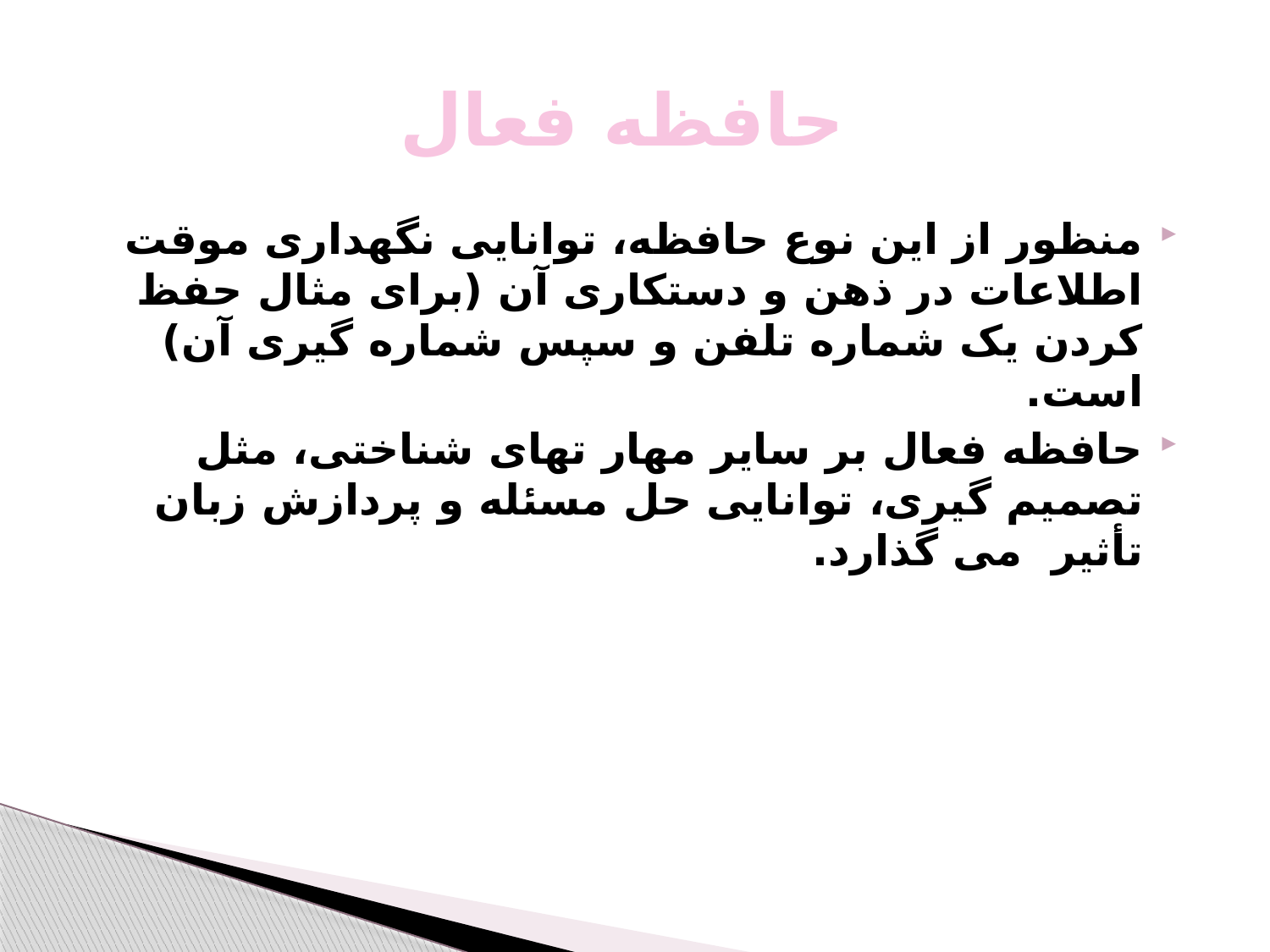

# حافظه فعال
منظور از این نوع حافظه، توانایی نگهداری موقت اطلاعات در ذهن و دستکاری آن (برای مثال حفظ کردن یک شماره تلفن و سپس شماره گیری آن) است.
حافظه فعال بر سایر مهار تهای شناختی، مثل  تصمیم گیری، توانایی حل مسئله و پردازش زبان تأثیر  می گذارد.